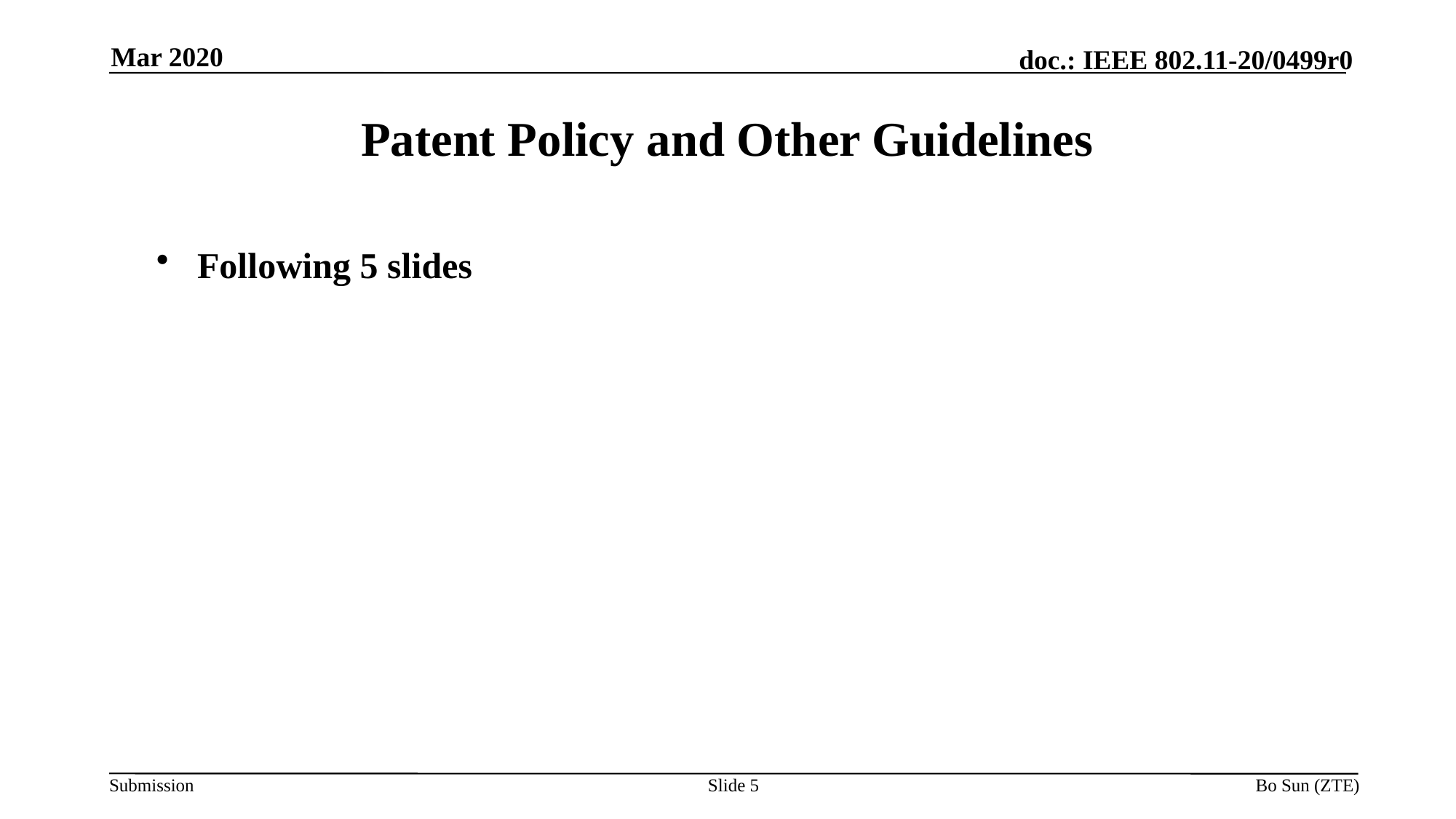

Mar 2020
Patent Policy and Other Guidelines
Following 5 slides

Slide 5
Bo Sun (ZTE)